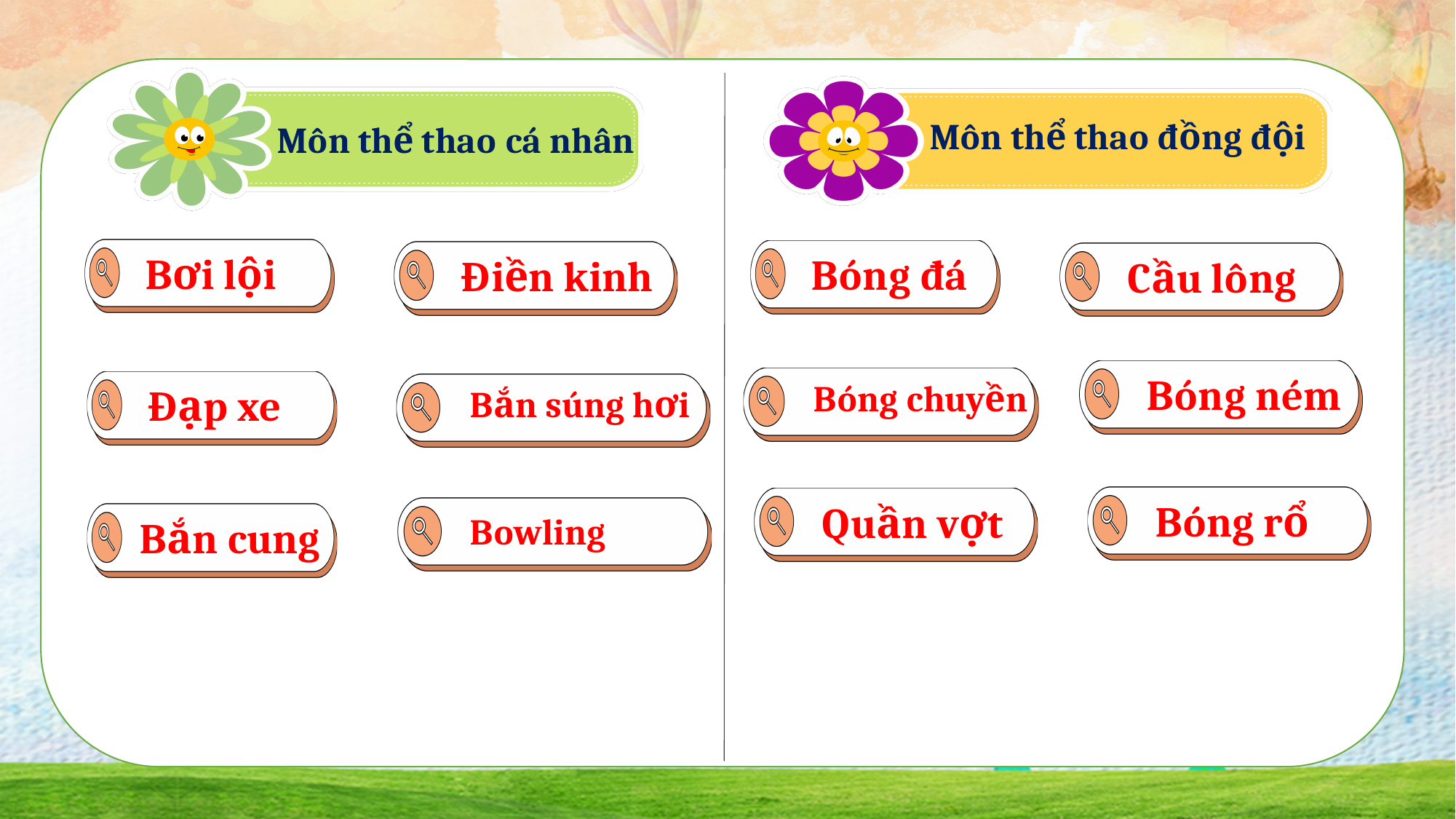

Môn thể thao cá nhân

Môn thể thao đồng đội

Bơi lội

Bóng đá

Điền kinh

Cầu lông

Bóng ném

Bóng chuyền

Đạp xe

Bắn súng hơi

Bóng rổ

Quần vợt

Bowling

Bắn cung